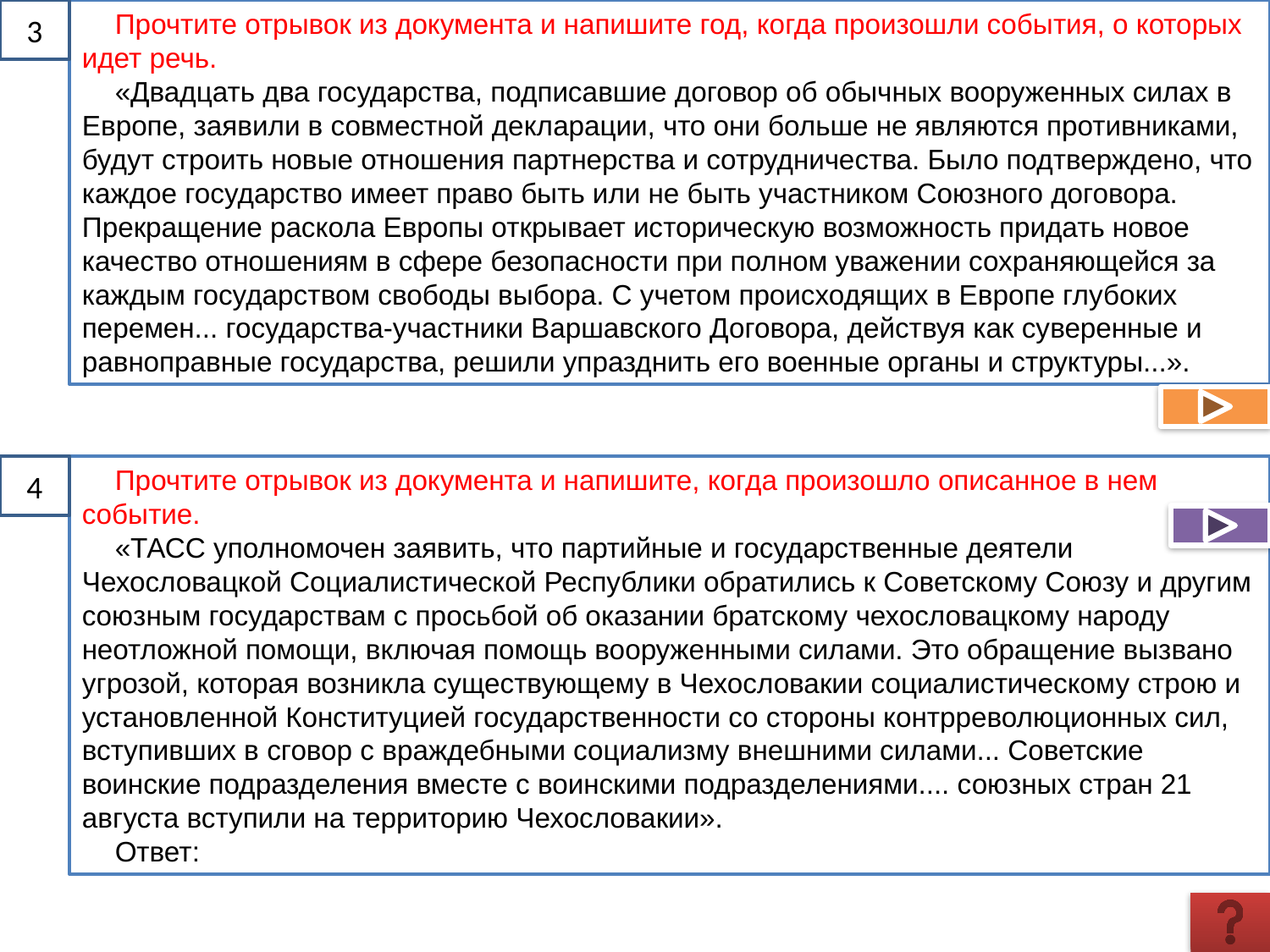

3
Прочтите отрывок из документа и напишите год, когда произошли события, о которых идет речь.
«Двадцать два государства, подписавшие договор об обычных вооруженных силах в Европе, заявили в совместной декларации, что они больше не являются противниками, будут строить новые отношения партнерства и сотрудничества. Было подтверждено, что каждое государство имеет право быть или не быть участником Союзного договора. Прекращение раскола Европы открывает историческую возможность придать новое качество отношениям в сфере безопасности при полном уважении сохраняющейся за каждым государством свободы выбора. С учетом происходящих в Европе глубоких перемен... государства-участники Варшавского Договора, действуя как суверенные и равноправные государства, решили упразднить его военные органы и структуры...».

4
Прочтите отрывок из документа и напишите, когда произошло описанное в нем событие.
«ТАСС уполномочен заявить, что партийные и государственные деятели Чехословацкой Социалистической Республики обратились к Советскому Союзу и другим союзным государствам с просьбой об оказании братскому чехословацкому народу неотложной помощи, включая помощь вооруженными силами. Это обращение вызвано угрозой, которая возникла существующему в Чехословакии социалистическому строю и установленной Конституцией государственности со стороны контрреволюционных сил, вступивших в сговор с враждебными социализму внешними силами... Советские воинские подразделения вместе с воинскими подразделениями.... союзных стран 21 августа вступили на территорию Чехословакии».
Ответ: